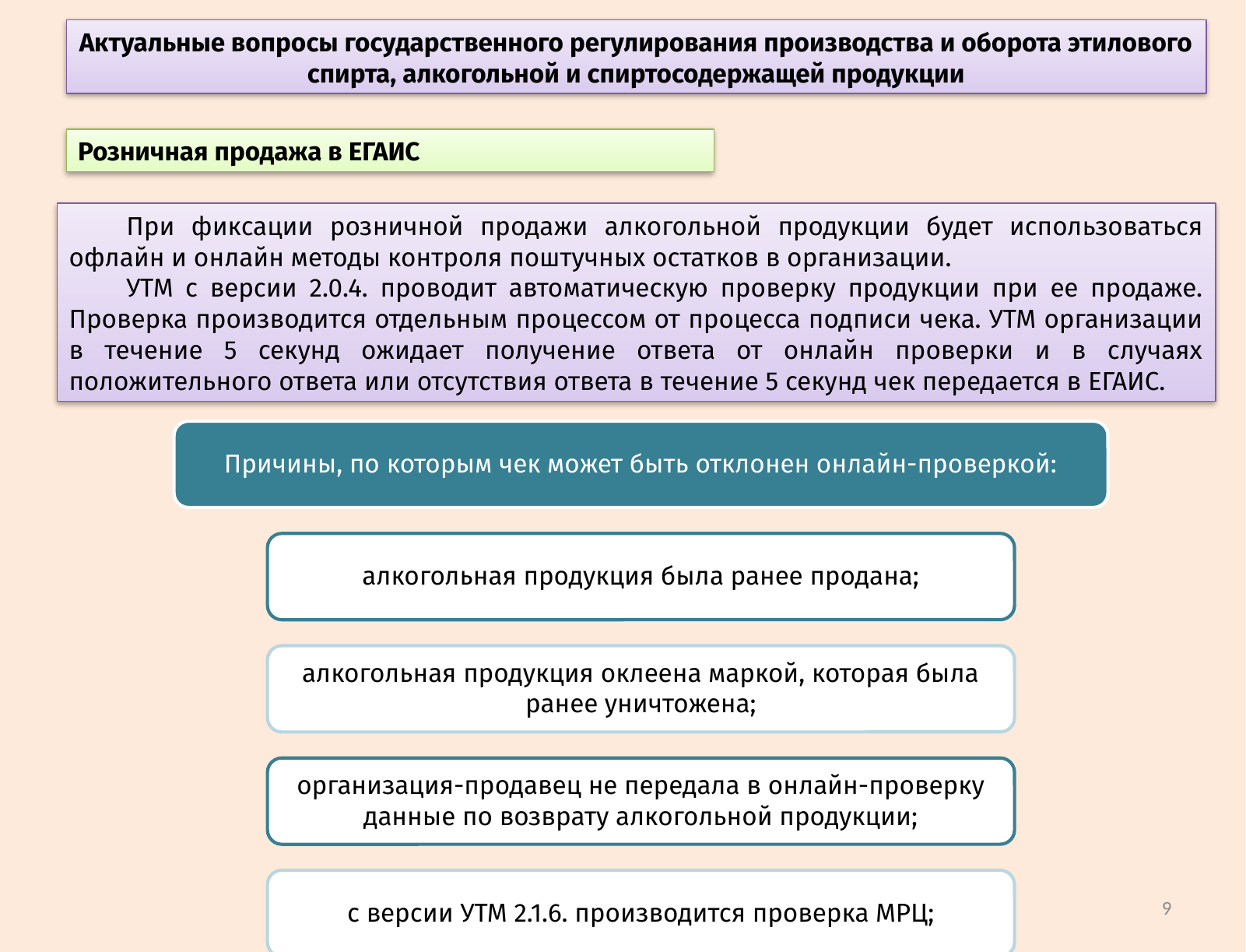

Актуальные вопросы государственного регулирования производства и оборота этилового спирта, алкогольной и спиртосодержащей продукции
Розничная продажа в ЕГАИС
При фиксации розничной продажи алкогольной продукции будет использоваться офлайн и онлайн методы контроля поштучных остатков в организации.
УТМ с версии 2.0.4. проводит автоматическую проверку продукции при ее продаже. Проверка производится отдельным процессом от процесса подписи чека. УТМ организации в течение 5 секунд ожидает получение ответа от онлайн проверки и в случаях положительного ответа или отсутствия ответа в течение 5 секунд чек передается в ЕГАИС.
Причины, по которым чек может быть отклонен онлайн-проверкой:
алкогольная продукция была ранее продана;
алкогольная продукция оклеена маркой, которая была ранее уничтожена;
организация-продавец не передала в онлайн-проверку данные по возврату алкогольной продукции;
с версии УТМ 2.1.6. производится проверка МРЦ;
9